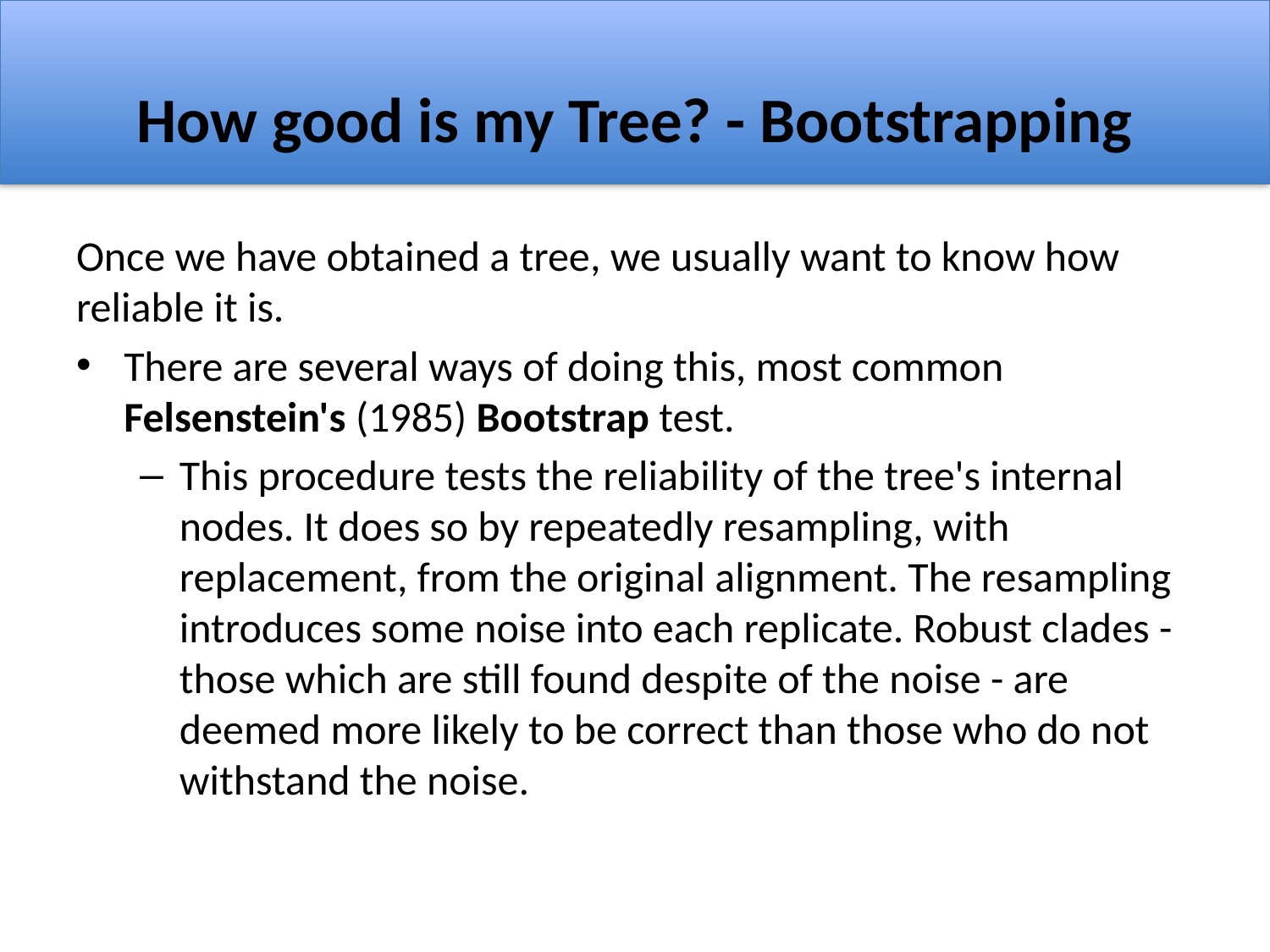

# How good is my Tree? - Bootstrapping
Once we have obtained a tree, we usually want to know how reliable it is.
There are several ways of doing this, most common Felsenstein's (1985) Bootstrap test.
This procedure tests the reliability of the tree's internal nodes. It does so by repeatedly resampling, with replacement, from the original alignment. The resampling introduces some noise into each replicate. Robust clades - those which are still found despite of the noise - are deemed more likely to be correct than those who do not withstand the noise.